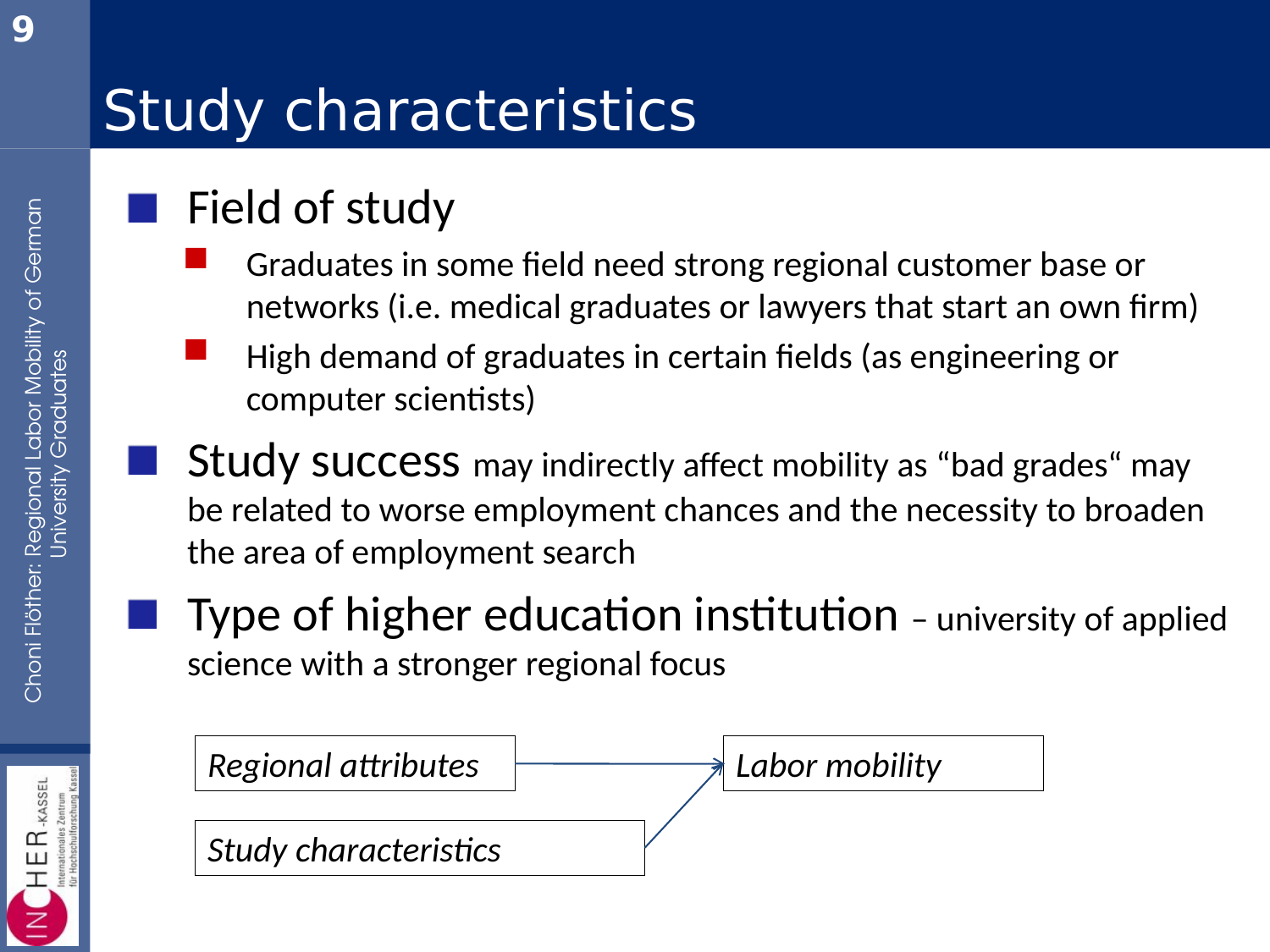

9
# Study characteristics
Field of study
Graduates in some field need strong regional customer base or networks (i.e. medical graduates or lawyers that start an own firm)
High demand of graduates in certain fields (as engineering or 	computer scientists)
Study success may indirectly affect mobility as “bad grades“ may be related to worse employment chances and the necessity to broaden the area of employment search
Type of higher education institution – university of applied science with a stronger regional focus

Regional attributes
Labor mobility
Study characteristics